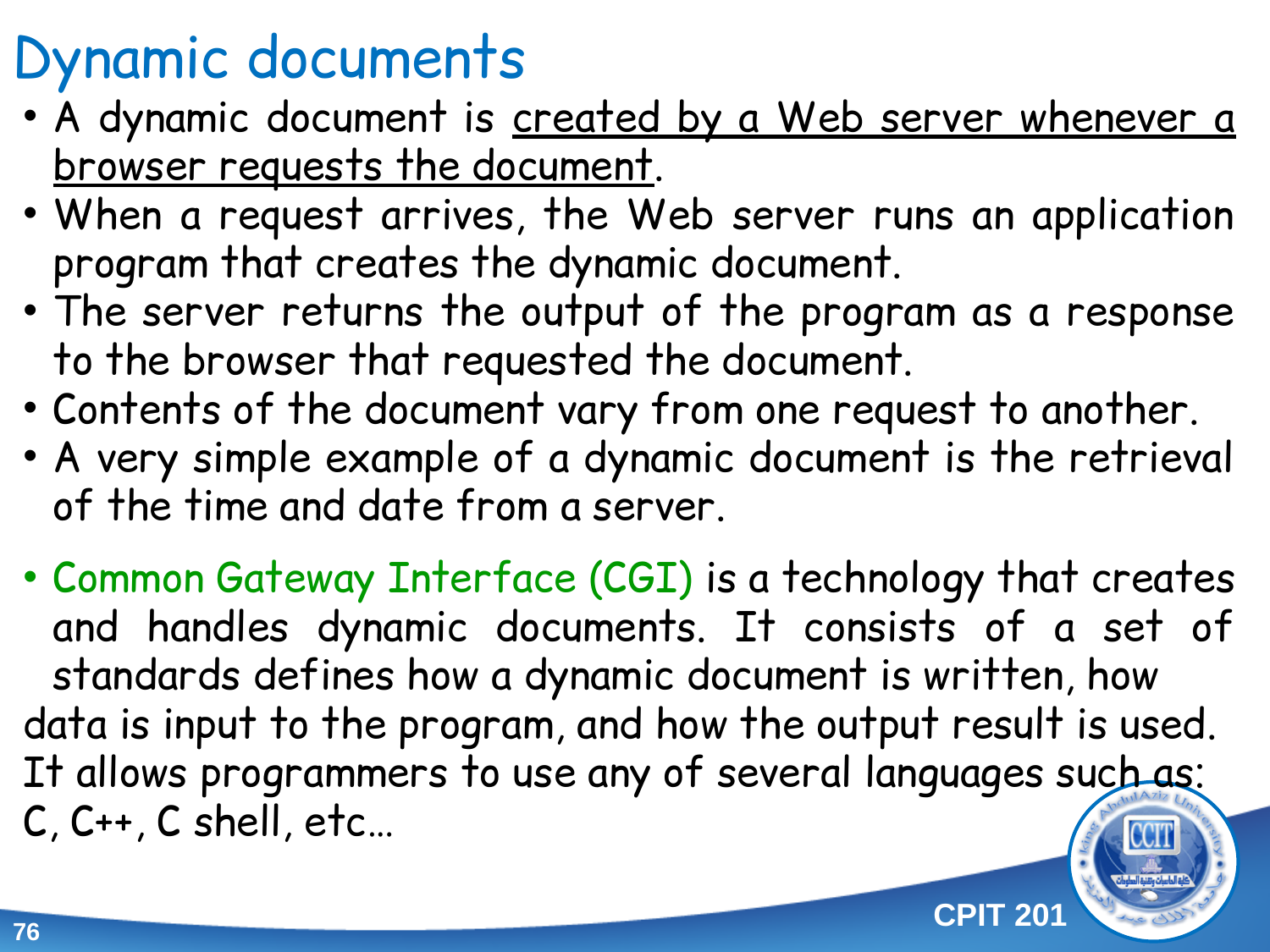

Dynamic documents
A dynamic document is created by a Web server whenever a browser requests the document.
When a request arrives, the Web server runs an application program that creates the dynamic document.
The server returns the output of the program as a response to the browser that requested the document.
Contents of the document vary from one request to another.
A very simple example of a dynamic document is the retrieval of the time and date from a server.

Common Gateway Interface (CGI) is a technology that creates and handles dynamic documents. It consists of a set of standards defines how a dynamic document is written, how
data is input to the program, and how the output result is used.
It allows programmers to use any of several languages such as: C, C++, C shell, etc…

76